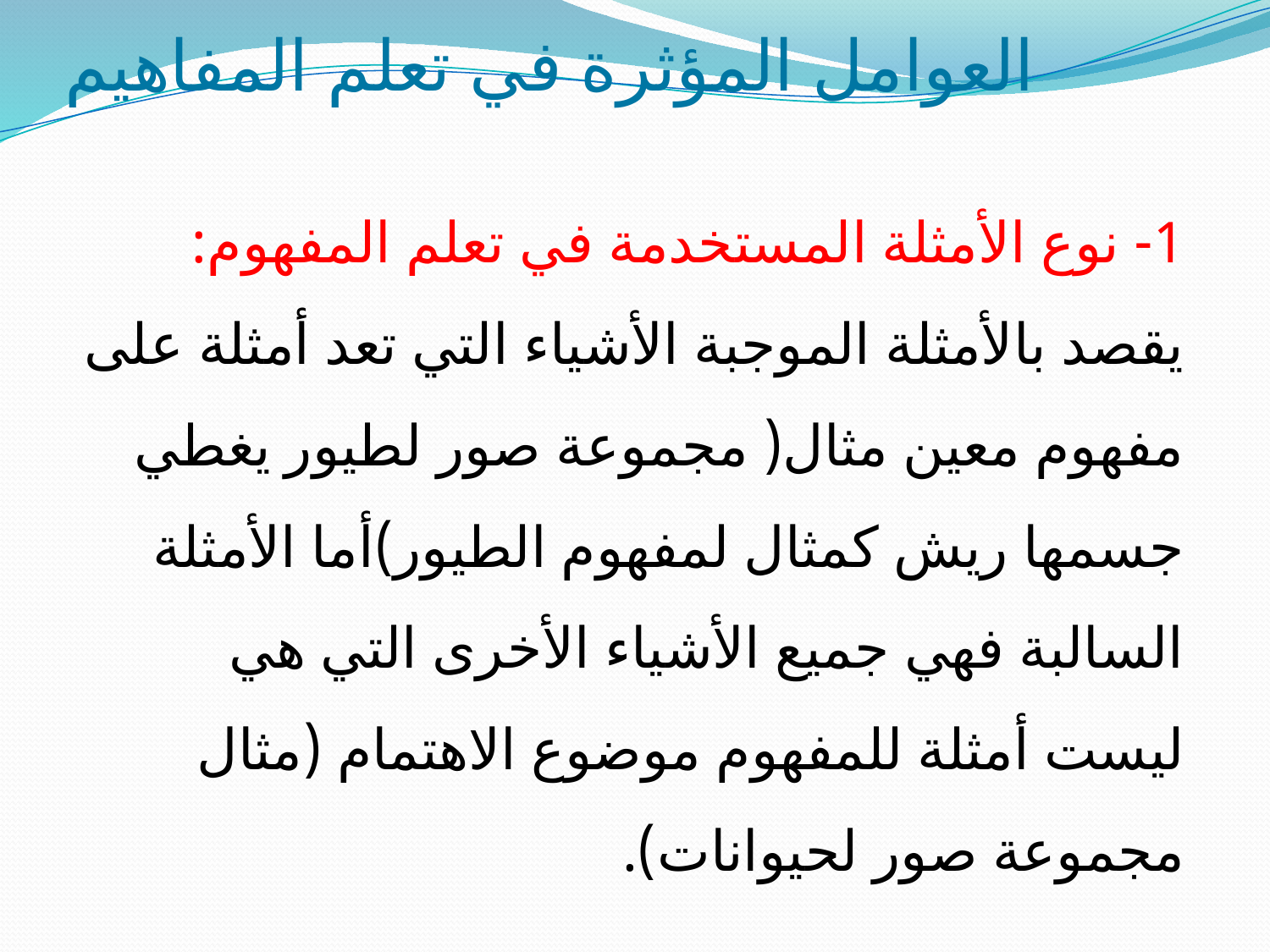

# العوامل المؤثرة في تعلم المفاهيم
1- نوع الأمثلة المستخدمة في تعلم المفهوم: يقصد بالأمثلة الموجبة الأشياء التي تعد أمثلة على مفهوم معين مثال( مجموعة صور لطيور يغطي جسمها ريش كمثال لمفهوم الطيور)أما الأمثلة السالبة فهي جميع الأشياء الأخرى التي هي ليست أمثلة للمفهوم موضوع الاهتمام (مثال مجموعة صور لحيوانات).